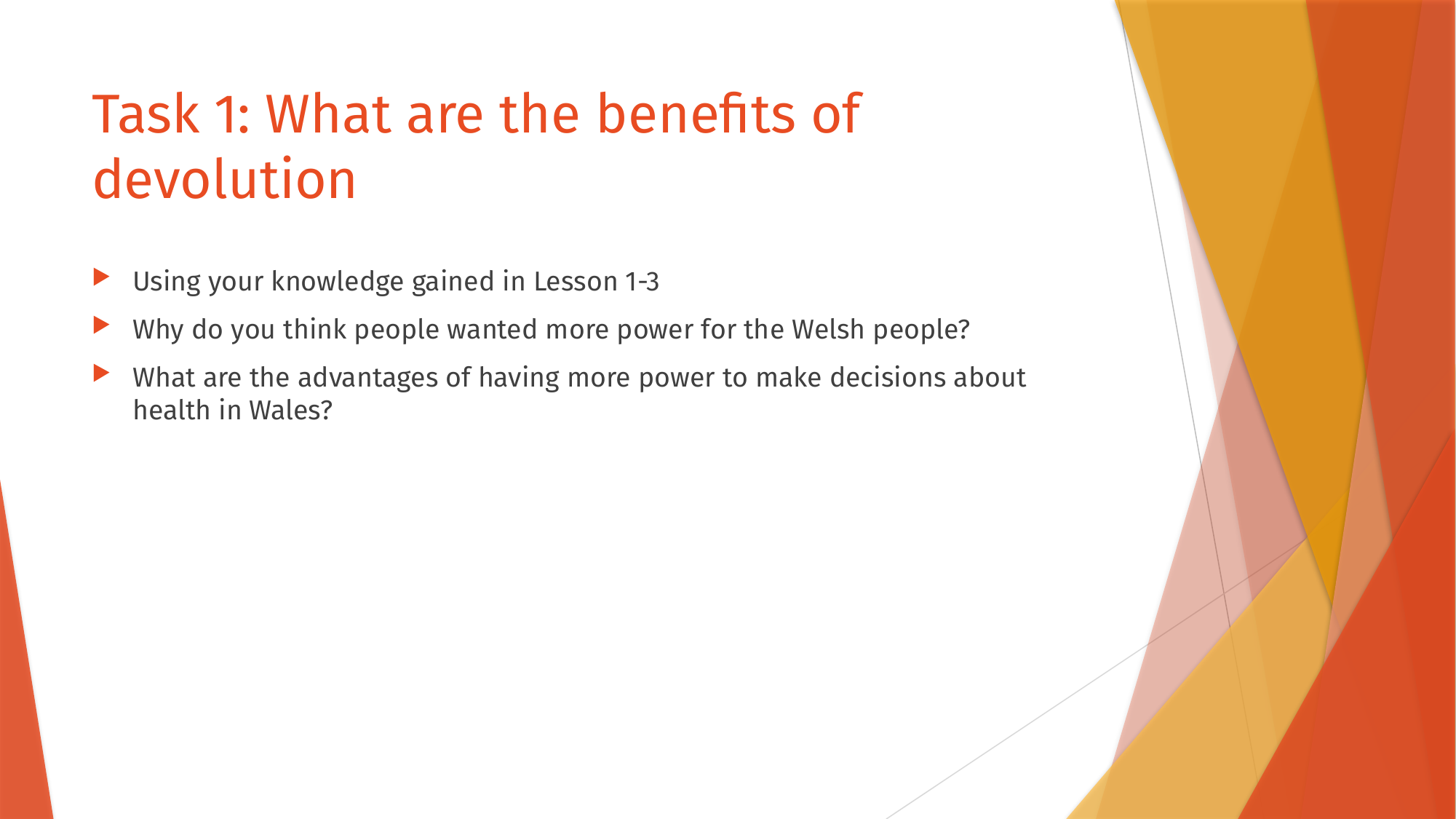

# Task 1: What are the benefits of devolution
Using your knowledge gained in Lesson 1-3
Why do you think people wanted more power for the Welsh people?
What are the advantages of having more power to make decisions about health in Wales?